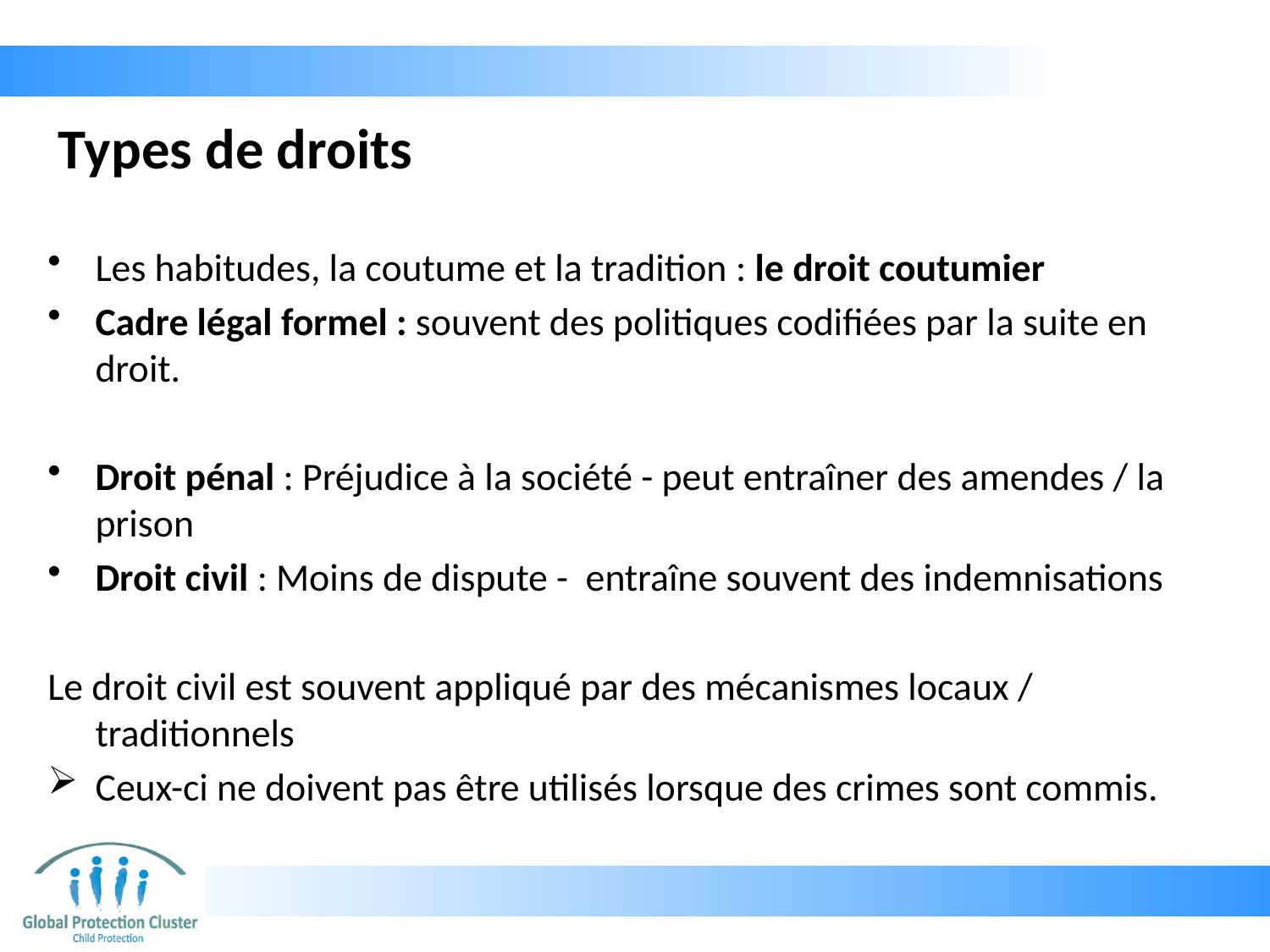

# Types de droits
Les habitudes, la coutume et la tradition : le droit coutumier
Cadre légal formel : souvent des politiques codifiées par la suite en droit.

Droit pénal : Préjudice à la société - peut entraîner des amendes / la prison
Droit civil : Moins de dispute -  entraîne souvent des indemnisations

Le droit civil est souvent appliqué par des mécanismes locaux / traditionnels
Ceux-ci ne doivent pas être utilisés lorsque des crimes sont commis.